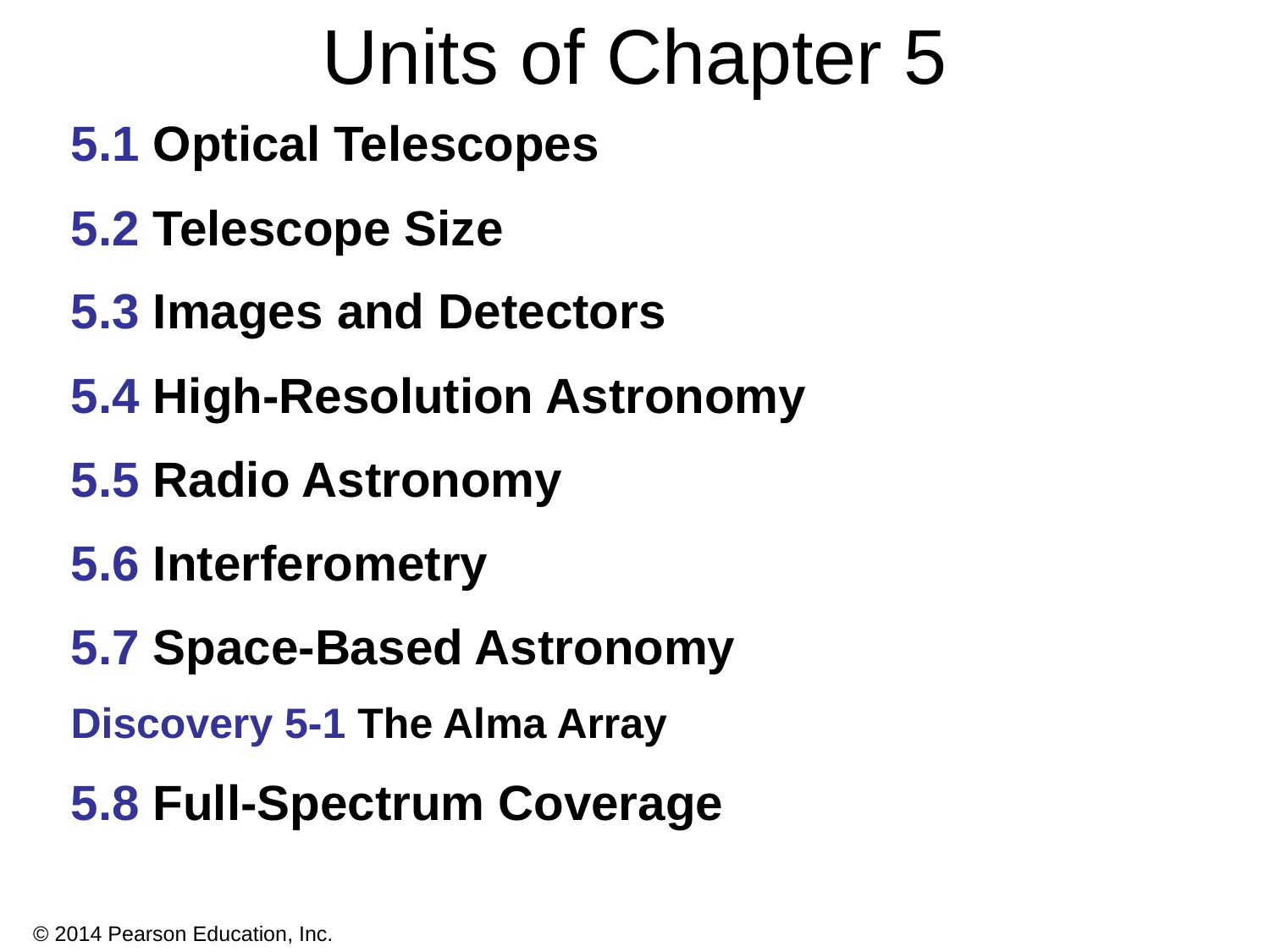

# Units of Chapter 5
5.1 Optical Telescopes
5.2 Telescope Size
5.3 Images and Detectors
5.4 High-Resolution Astronomy
5.5 Radio Astronomy
5.6 Interferometry
5.7 Space-Based Astronomy
Discovery 5-1 The Alma Array
5.8 Full-Spectrum Coverage